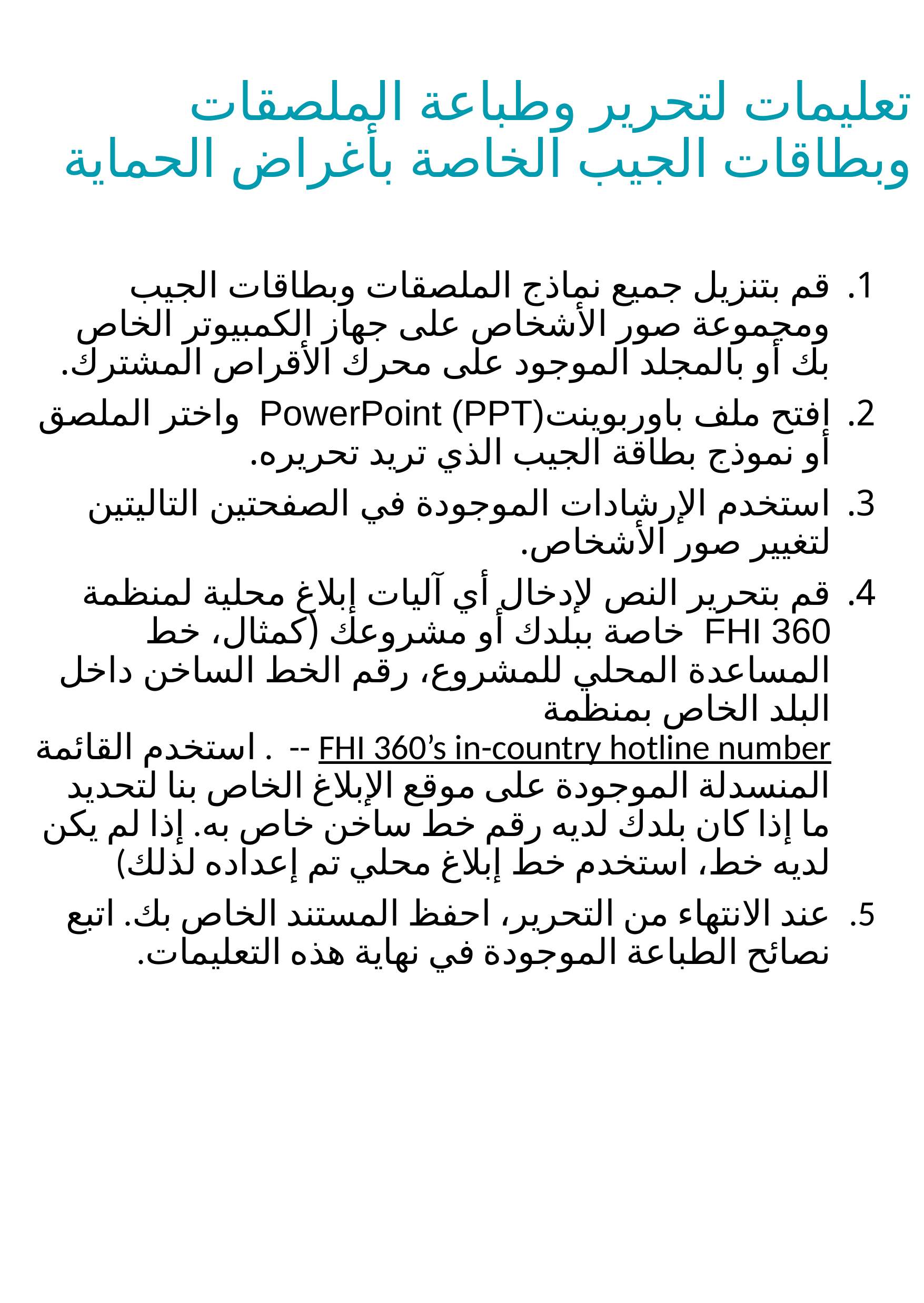

# تعليمات لتحرير وطباعة الملصقات وبطاقات الجيب الخاصة بأغراض الحماية
قم بتنزيل جميع نماذج الملصقات وبطاقات الجيب ومجموعة صور الأشخاص على جهاز الكمبيوتر الخاص بك أو بالمجلد الموجود على محرك الأقراص المشترك.
افتح ملف باوربوينتPowerPoint (PPT)  واختر الملصق أو نموذج بطاقة الجيب الذي تريد تحريره.
استخدم الإرشادات الموجودة في الصفحتين التاليتين لتغيير صور الأشخاص.
قم بتحرير النص لإدخال أي آليات إبلاغ محلية لمنظمة     FHI 360  خاصة ببلدك أو مشروعك (كمثال، خط المساعدة المحلي للمشروع، رقم الخط الساخن داخل البلد الخاص بمنظمةFHI 360’s in-country hotline number --  . استخدم القائمة المنسدلة الموجودة على موقع الإبلاغ الخاص بنا لتحديد ما إذا كان بلدك لديه رقم خط ساخن خاص به. إذا لم يكن لديه خط، استخدم خط إبلاغ محلي تم إعداده لذلك)
عند الانتهاء من التحرير، احفظ المستند الخاص بك. اتبع نصائح الطباعة الموجودة في نهاية هذه التعليمات.